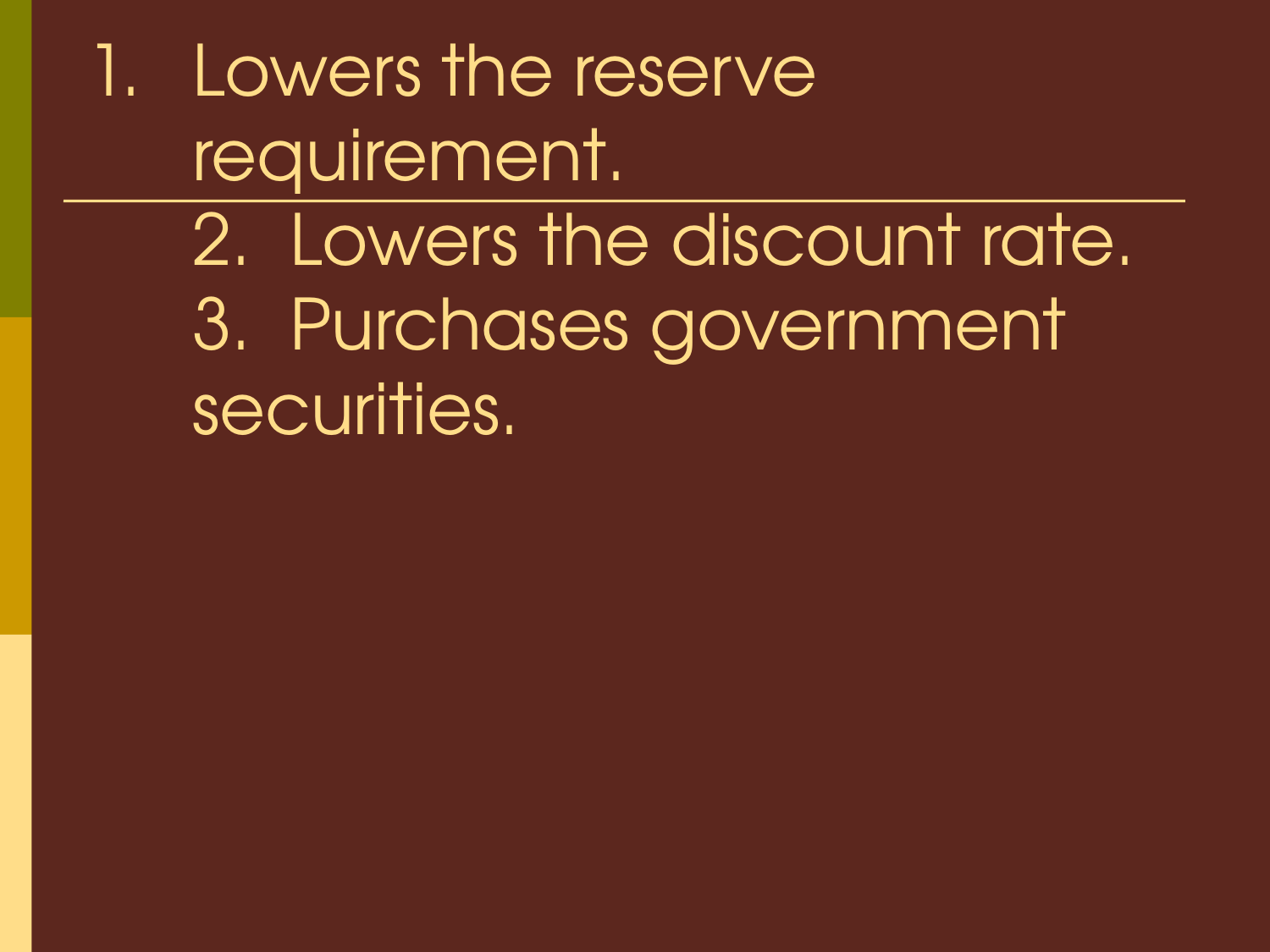

# Lowers the reserve requirement. 2.  Lowers the discount rate. 3.  Purchases government securities.